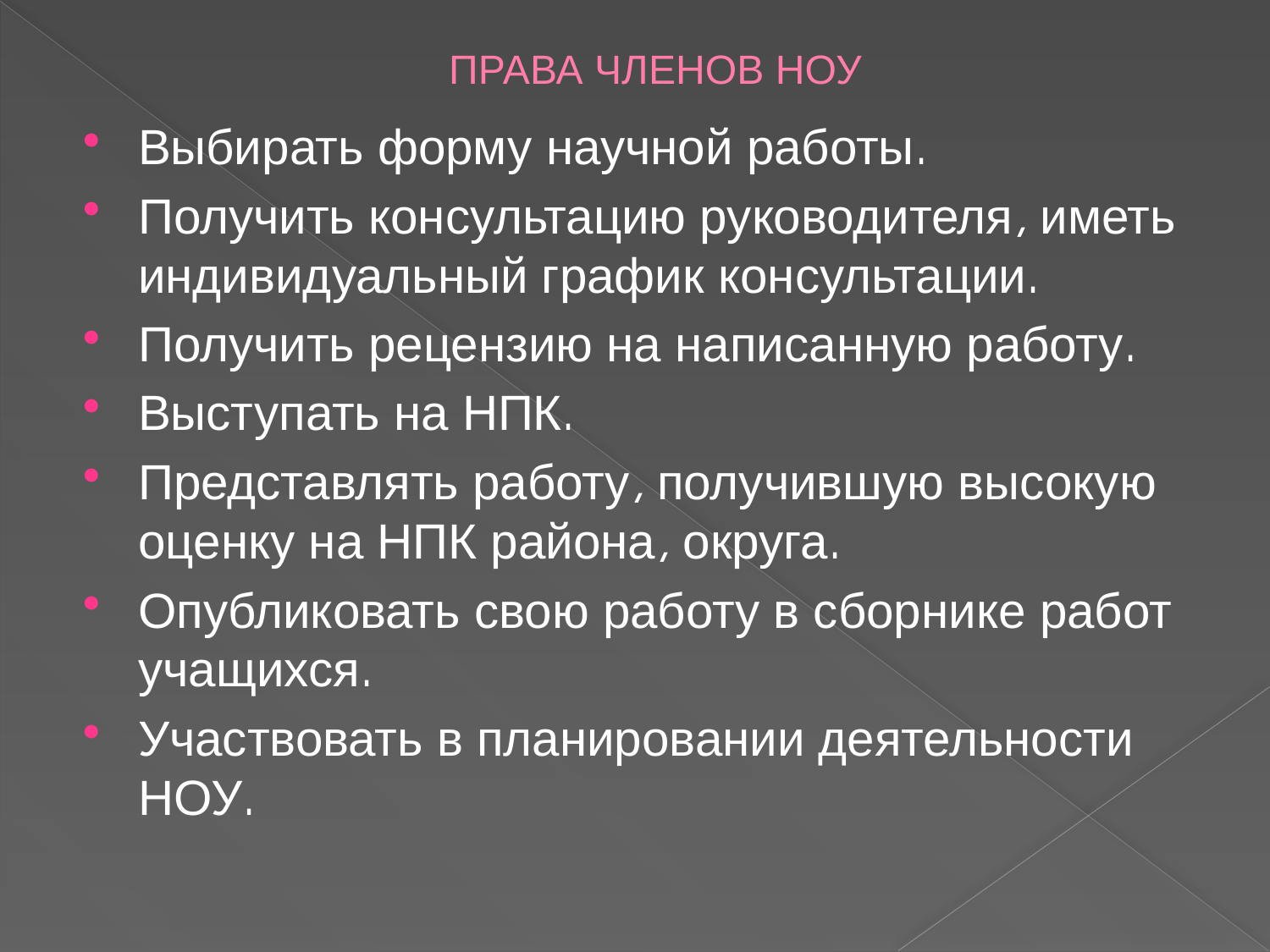

# ПРАВА ЧЛЕНОВ НОУ
Выбирать форму научной работы.
Получить консультацию руководителя, иметь индивидуальный график консультации.
Получить рецензию на написанную работу.
Выступать на НПК.
Представлять работу, получившую высокую оценку на НПК района, округа.
Опубликовать свою работу в сборнике работ учащихся.
Участвовать в планировании деятельности НОУ.